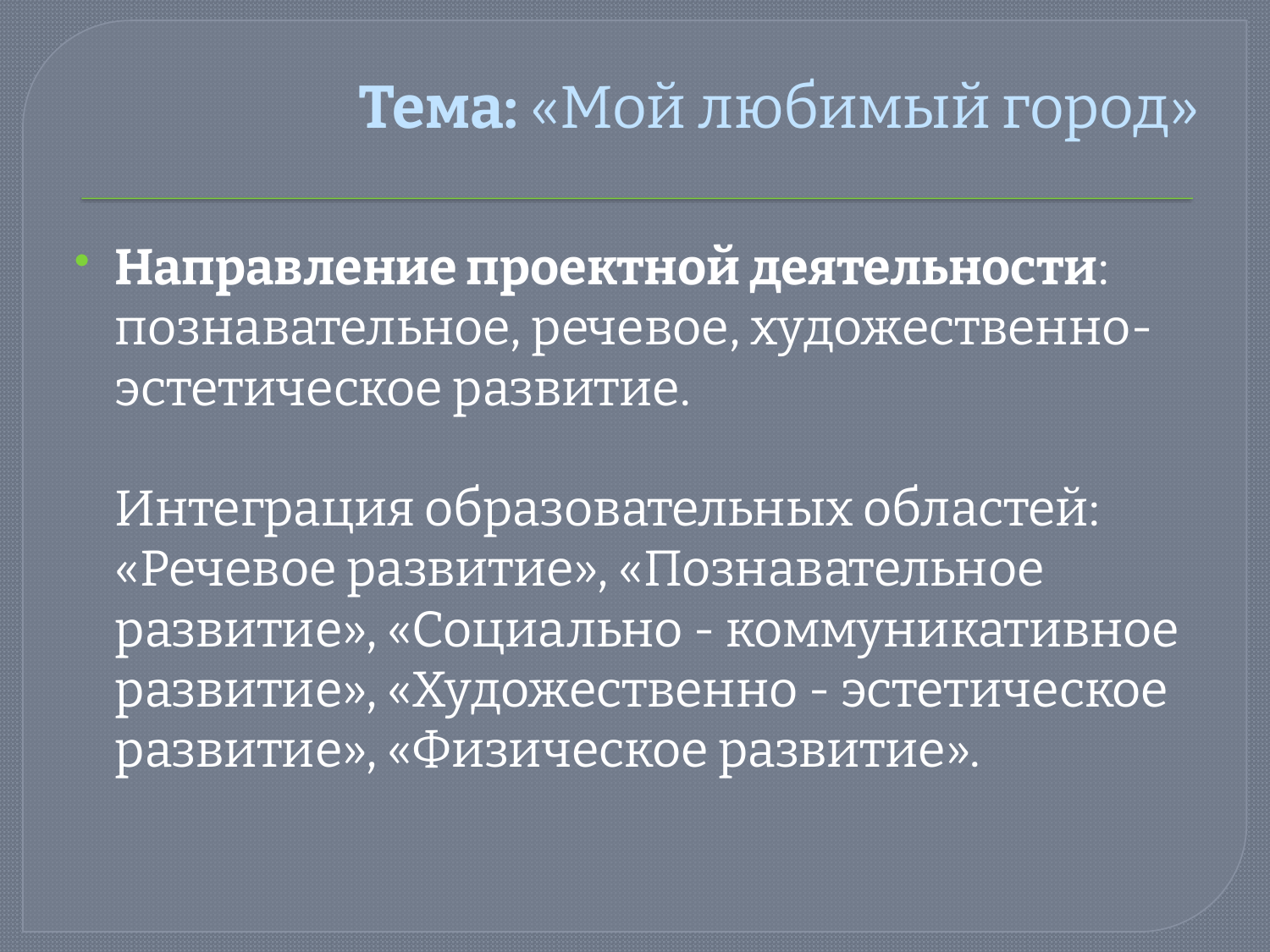

# Тема: «Мой любимый город»
Направление проектной деятельности: познавательное, речевое, художественно-эстетическое развитие.
Интеграция образовательных областей: «Речевое развитие», «Познавательное развитие», «Социально - коммуникативное развитие», «Художественно - эстетическое развитие», «Физическое развитие».